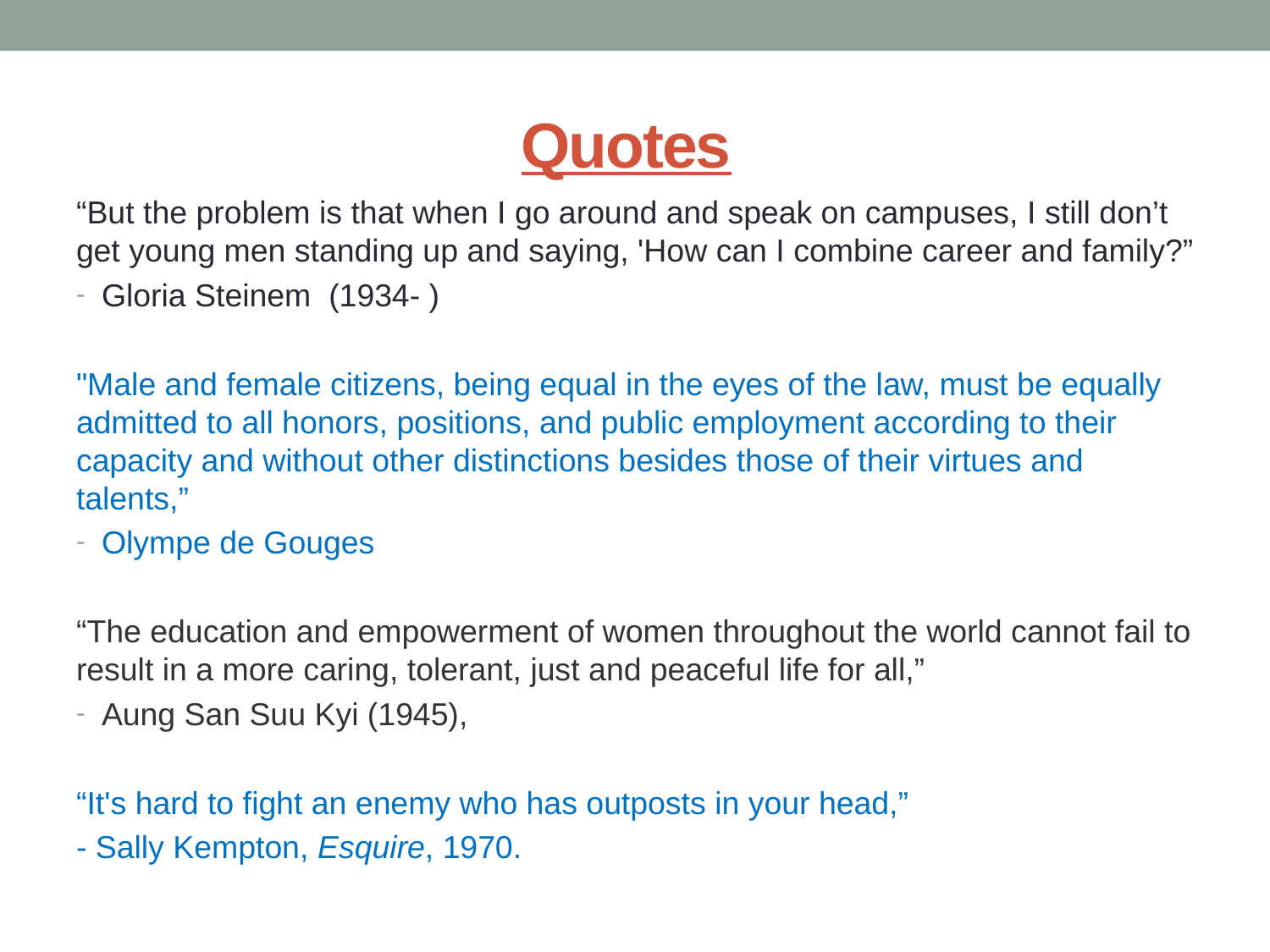

# Quotes
“But the problem is that when I go around and speak on campuses, I still don’t get young men standing up and saying, 'How can I combine career and family?”
Gloria Steinem  (1934- )

"Male and female citizens, being equal in the eyes of the law, must be equally admitted to all honors, positions, and public employment according to their capacity and without other distinctions besides those of their virtues and talents,”
Olympe de Gouges

“The education and empowerment of women throughout the world cannot fail to result in a more caring, tolerant, just and peaceful life for all,”
Aung San Suu Kyi (1945),

“It's hard to fight an enemy who has outposts in your head,”
- Sally Kempton, Esquire, 1970.